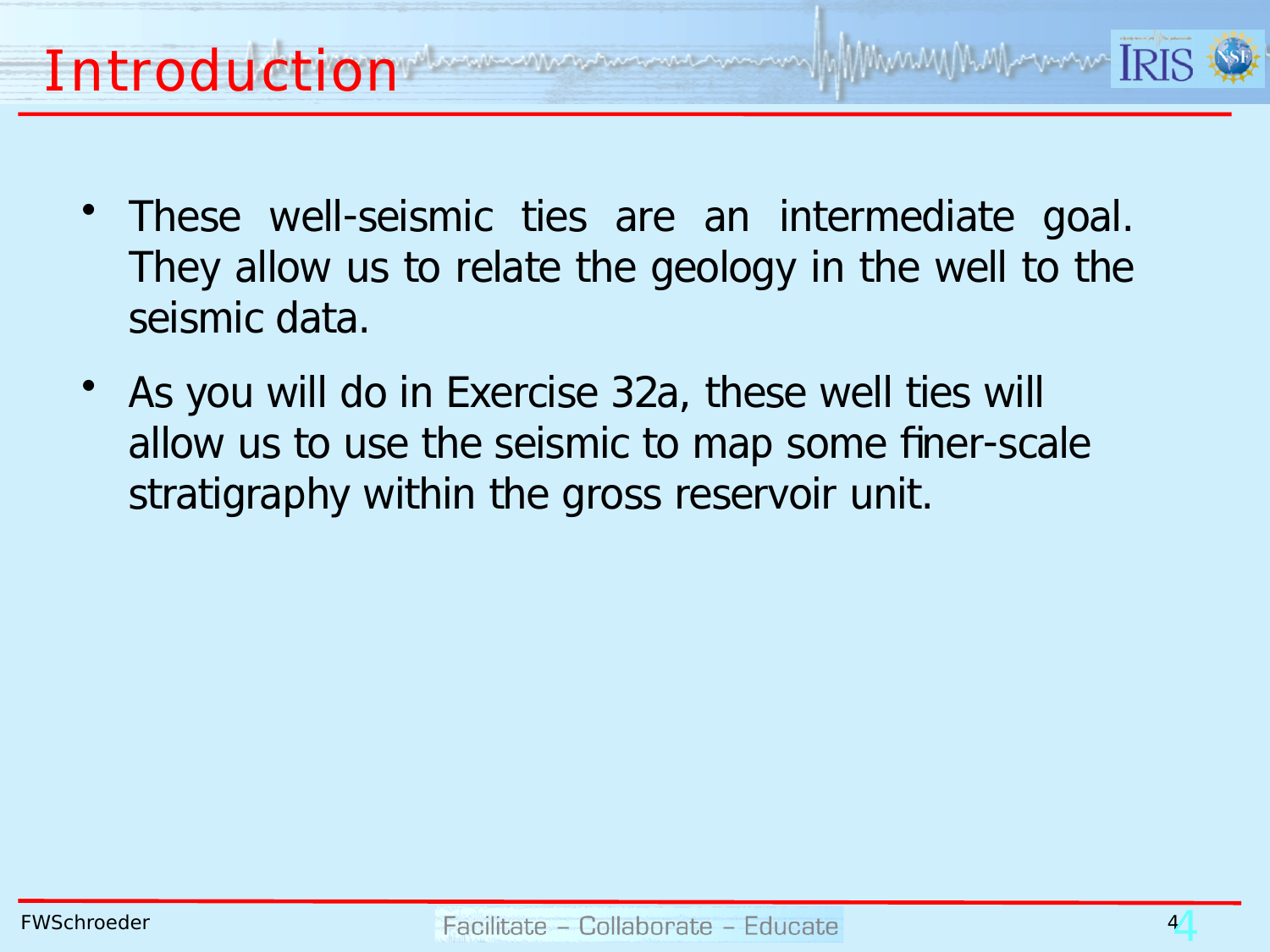

# Introduction
These well-seismic ties are an intermediate goal. They allow us to relate the geology in the well to the seismic data.
As you will do in Exercise 32a, these well ties will allow us to use the seismic to map some finer-scale stratigraphy within the gross reservoir unit.
4